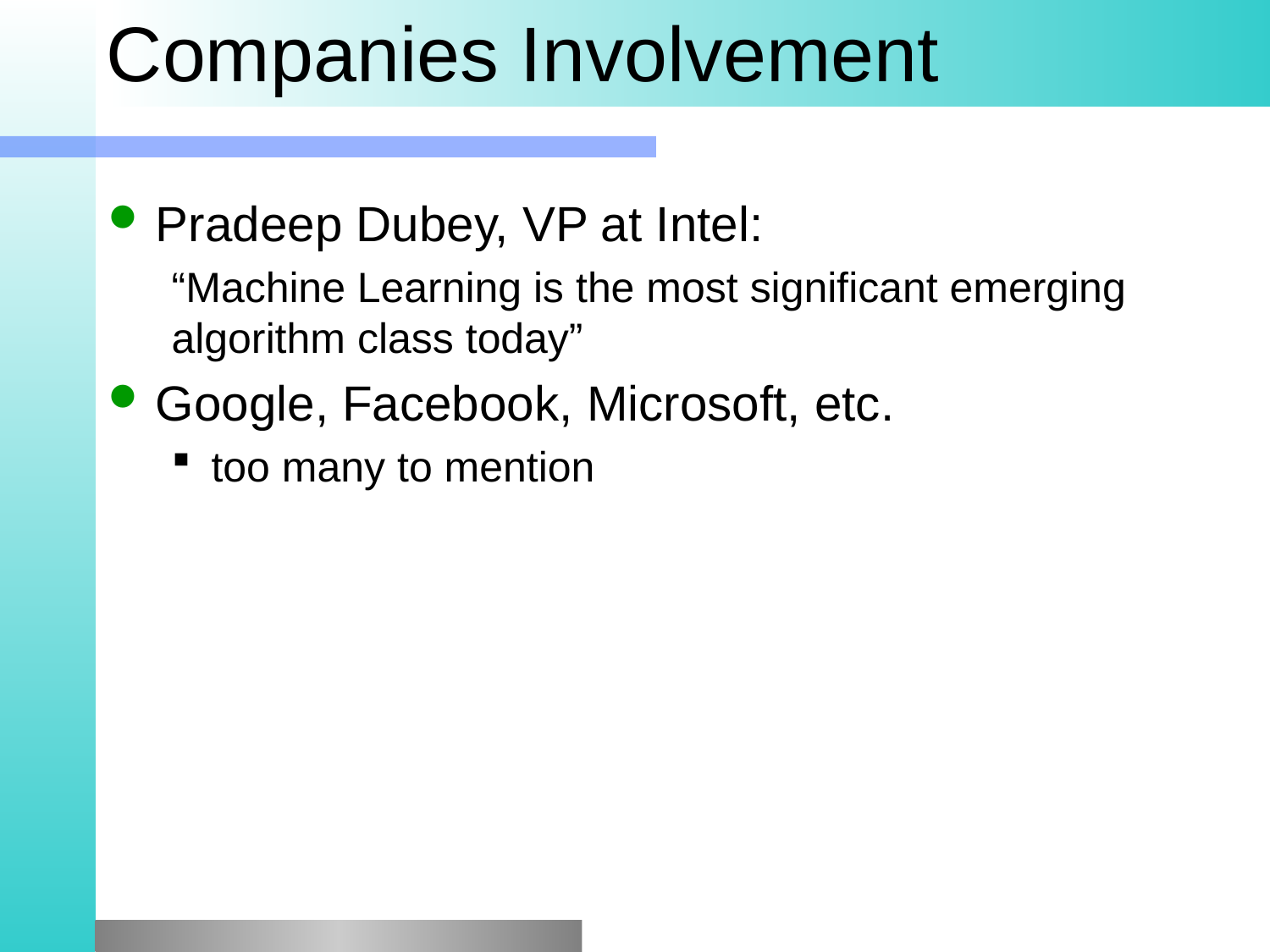

# Companies Involvement
Pradeep Dubey, VP at Intel:
“Machine Learning is the most significant emerging algorithm class today”
Google, Facebook, Microsoft, etc.
too many to mention